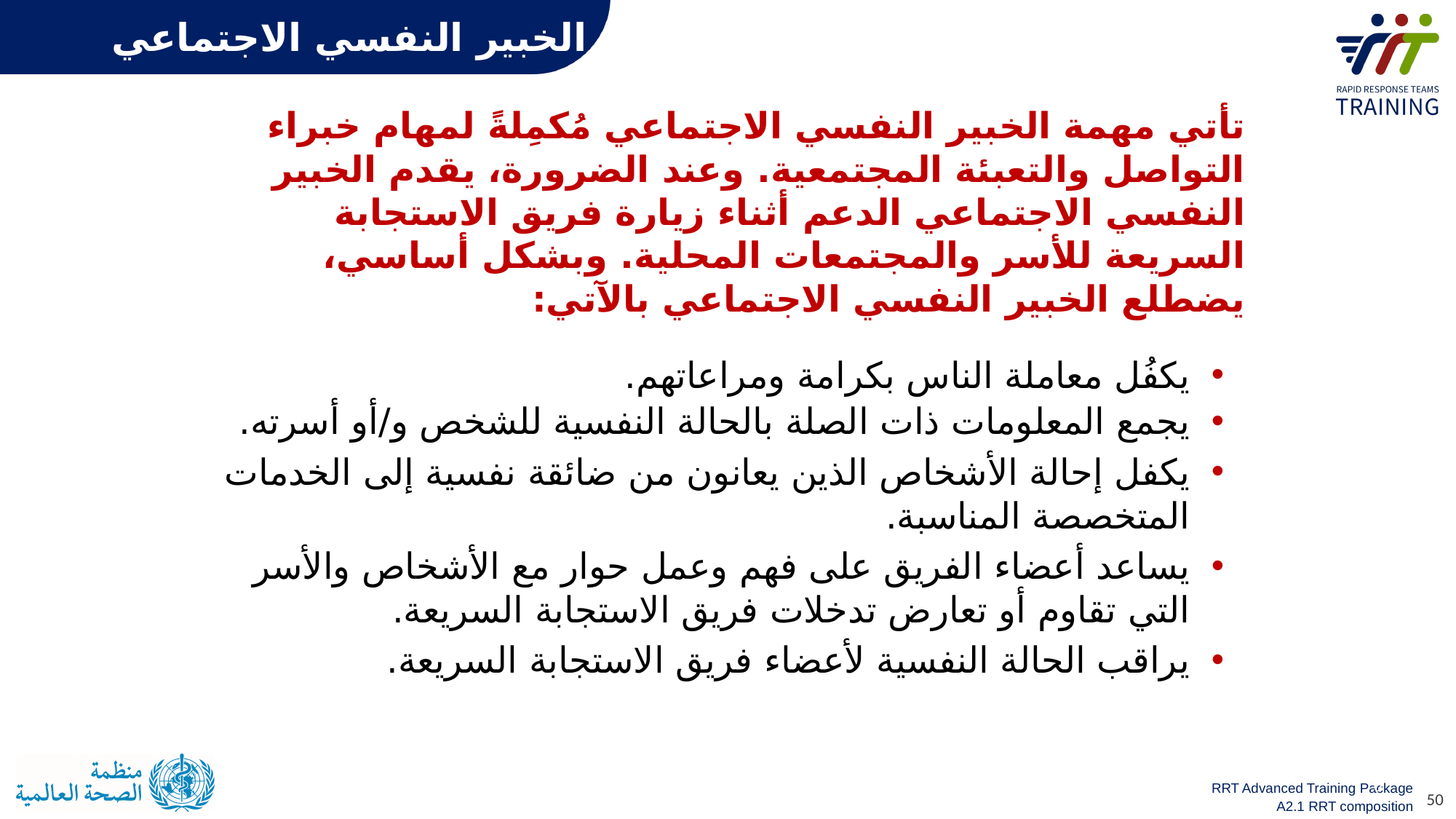

الخبير النفسي الاجتماعي
تأتي مهمة الخبير النفسي الاجتماعي مُكمِلةً لمهام خبراء التواصل والتعبئة المجتمعية. وعند الضرورة، يقدم الخبير النفسي الاجتماعي الدعم أثناء زيارة فريق الاستجابة السريعة للأسر والمجتمعات المحلية. وبشكل أساسي، يضطلع الخبير النفسي الاجتماعي بالآتي:

يكفُل معاملة الناس بكرامة ومراعاتهم.
يجمع المعلومات ذات الصلة بالحالة النفسية للشخص و/أو أسرته.
يكفل إحالة الأشخاص الذين يعانون من ضائقة نفسية إلى الخدمات المتخصصة المناسبة.
يساعد أعضاء الفريق على فهم وعمل حوار مع الأشخاص والأسر التي تقاوم أو تعارض تدخلات فريق الاستجابة السريعة.
يراقب الحالة النفسية لأعضاء فريق الاستجابة السريعة.
50